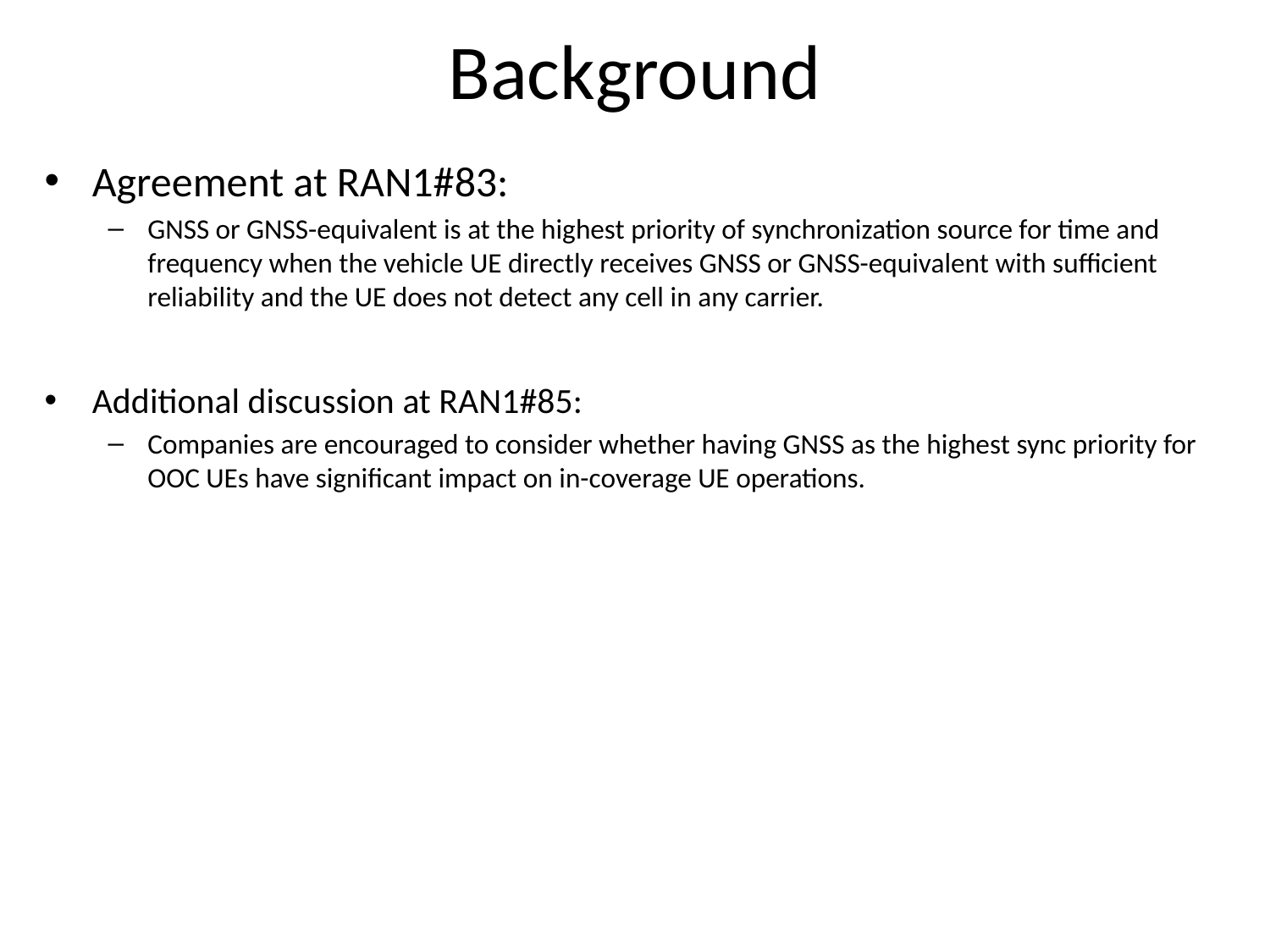

# Background
Agreement at RAN1#83:
GNSS or GNSS-equivalent is at the highest priority of synchronization source for time and frequency when the vehicle UE directly receives GNSS or GNSS-equivalent with sufficient reliability and the UE does not detect any cell in any carrier.

Additional discussion at RAN1#85:
Companies are encouraged to consider whether having GNSS as the highest sync priority for OOC UEs have significant impact on in-coverage UE operations.